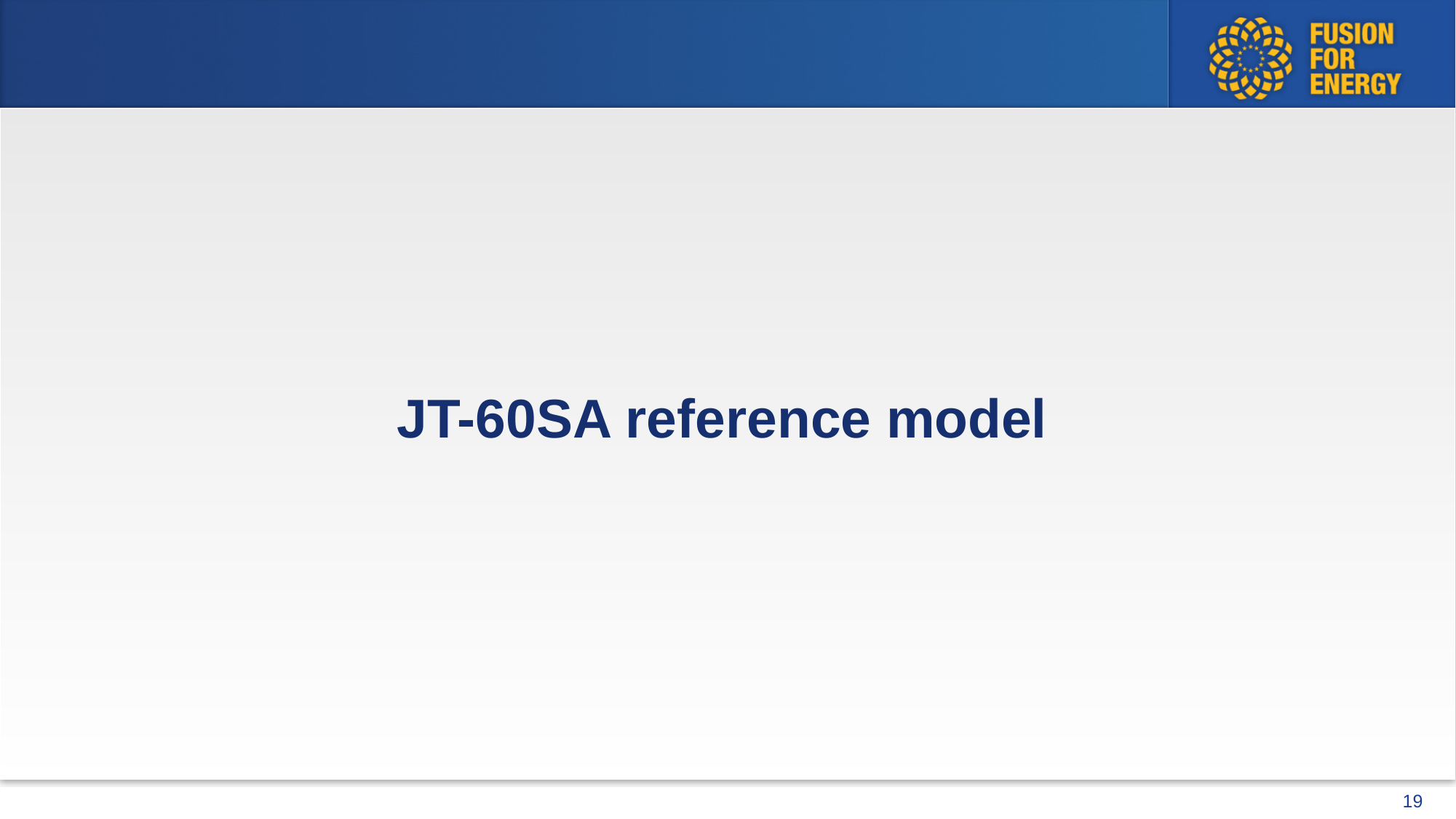

JT-60SA reference model
19
JT-60SA development with Gitronics